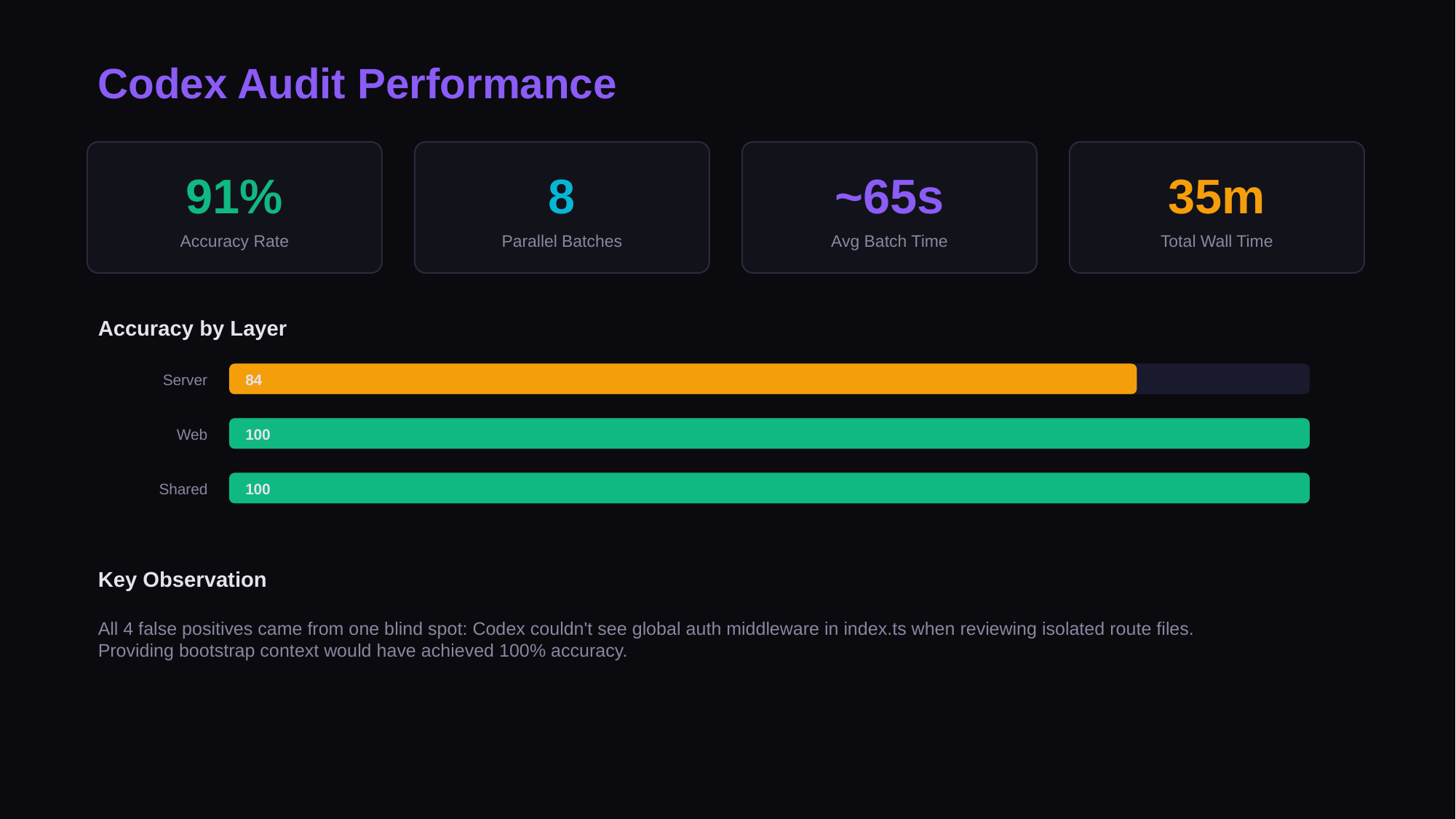

Codex Audit Performance

91%
8
~65s
35m
Accuracy Rate
Parallel Batches
Avg Batch Time
Total Wall Time
Accuracy by Layer
Server
84

Web
100

Shared
100

Key Observation
All 4 false positives came from one blind spot: Codex couldn't see global auth middleware in index.ts when reviewing isolated route files. Providing bootstrap context would have achieved 100% accuracy.